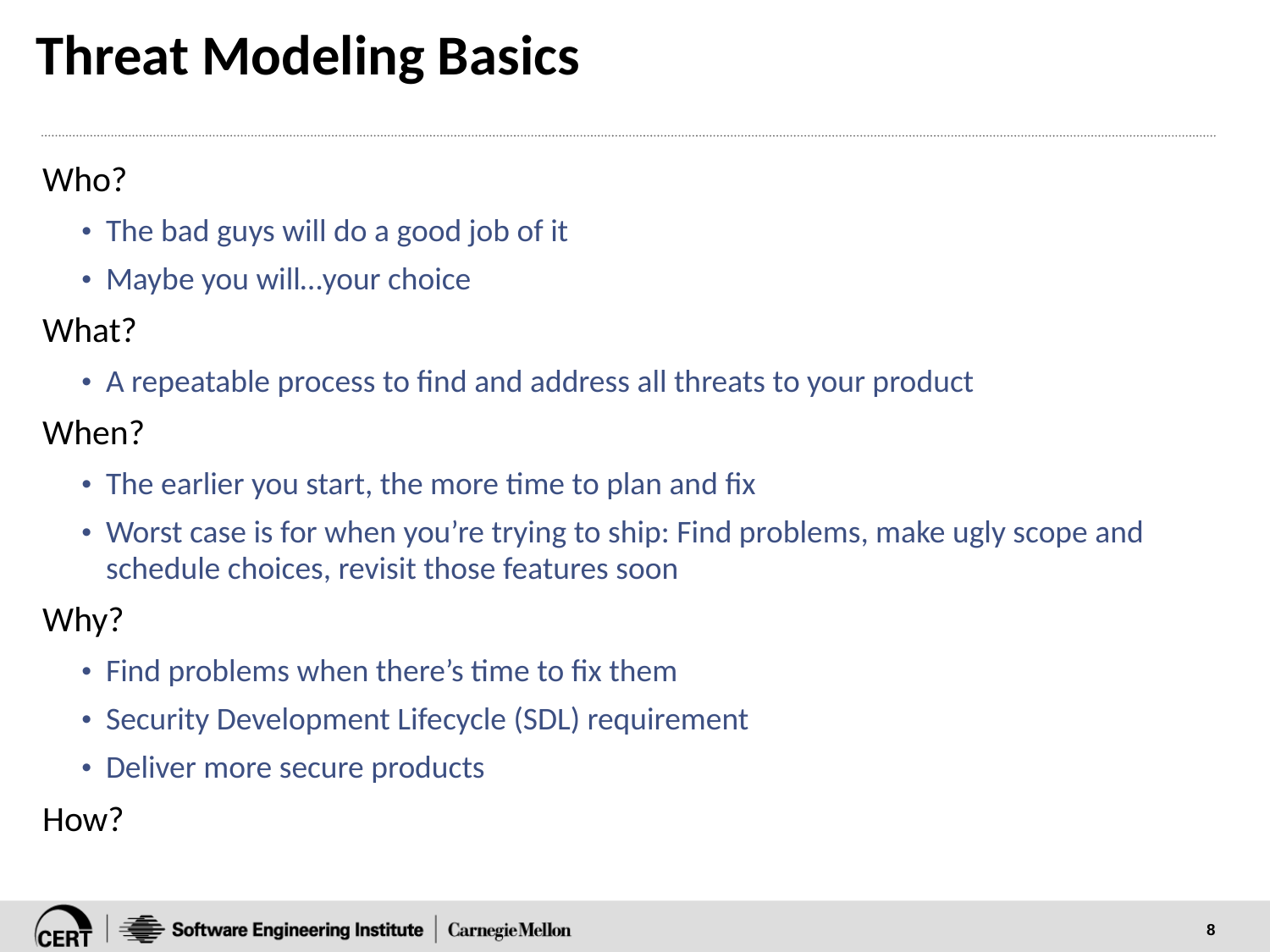

# Threat Modeling Basics
Who?
The bad guys will do a good job of it
Maybe you will…your choice
What?
A repeatable process to find and address all threats to your product
When?
The earlier you start, the more time to plan and fix
Worst case is for when you’re trying to ship: Find problems, make ugly scope and schedule choices, revisit those features soon
Why?
Find problems when there’s time to fix them
Security Development Lifecycle (SDL) requirement
Deliver more secure products
How?